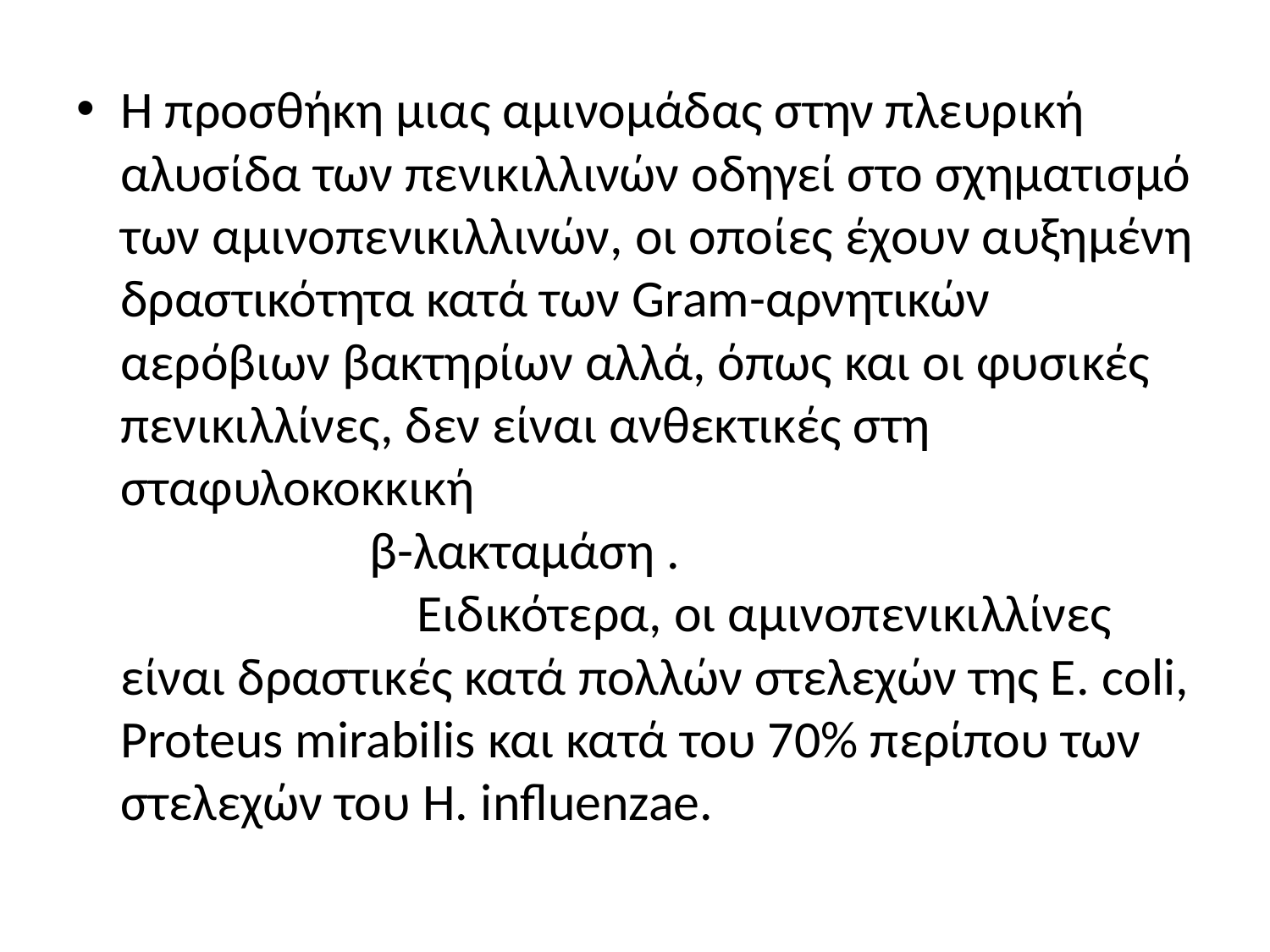

Η προσθήκη μιας αμινομάδας στην πλευρική αλυσίδα των πενικιλλινών οδηγεί στο σχηματισμό των αμινοπενικιλλινών, οι οποίες έχουν αυξημένη δραστικότητα κατά των Gram-αρνητικών αερόβιων βακτηρίων αλλά, όπως και οι φυσικές πενικιλλίνες, δεν είναι ανθεκτικές στη σταφυλοκοκκική                                                                                  β-λακταμάση .                                                                     Ειδικότερα, οι αμινοπενικιλλίνες είναι δραστικές κατά πολλών στελεχών της Ε. coli, Proteus mirabilis και κατά του 70% περίπου των στελεχών του Η. influenzae.